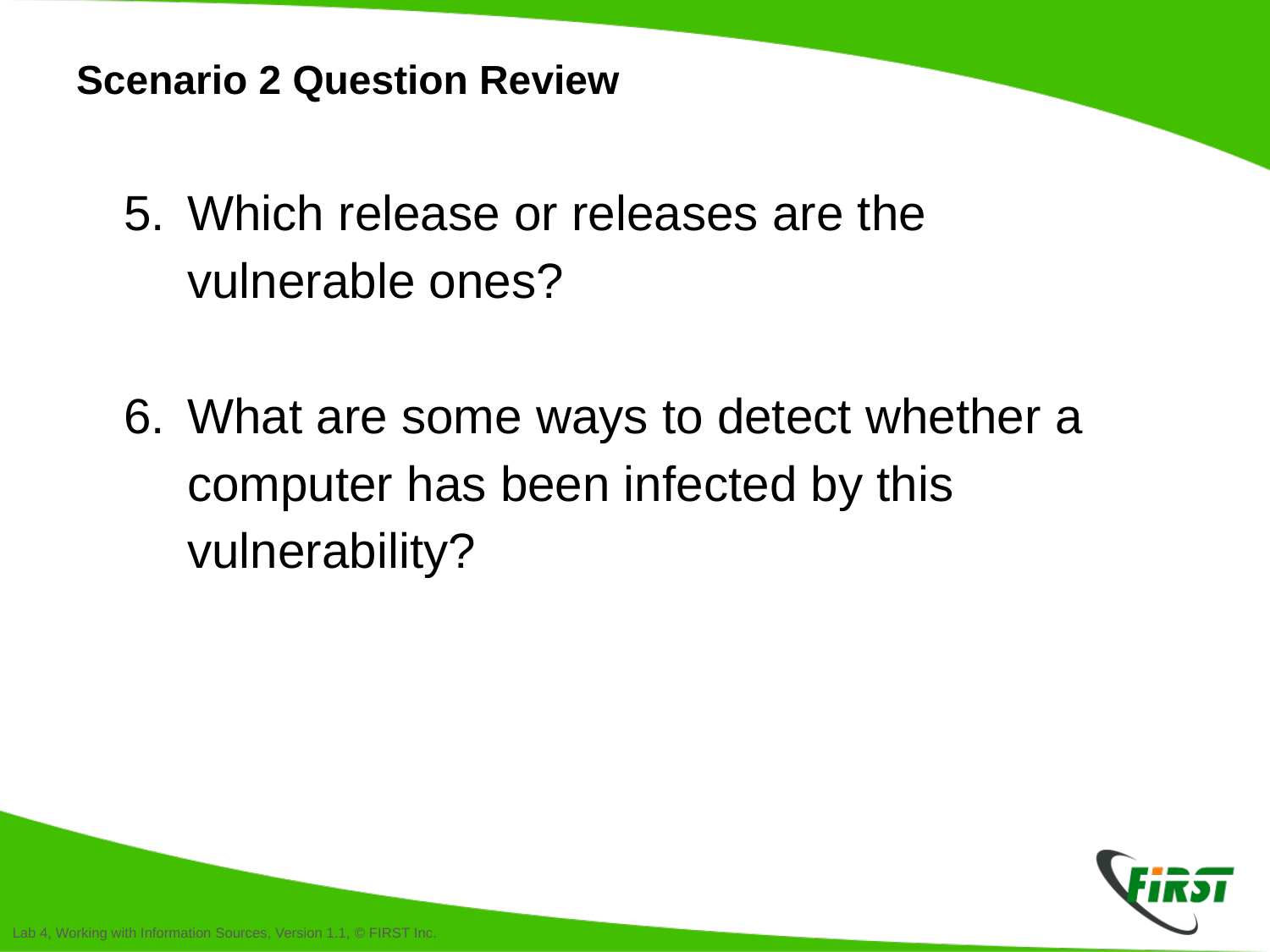

# Scenario 2 Question Review
Which release or releases are the
vulnerable ones?
What are some ways to detect whether a computer has been infected by this vulnerability?